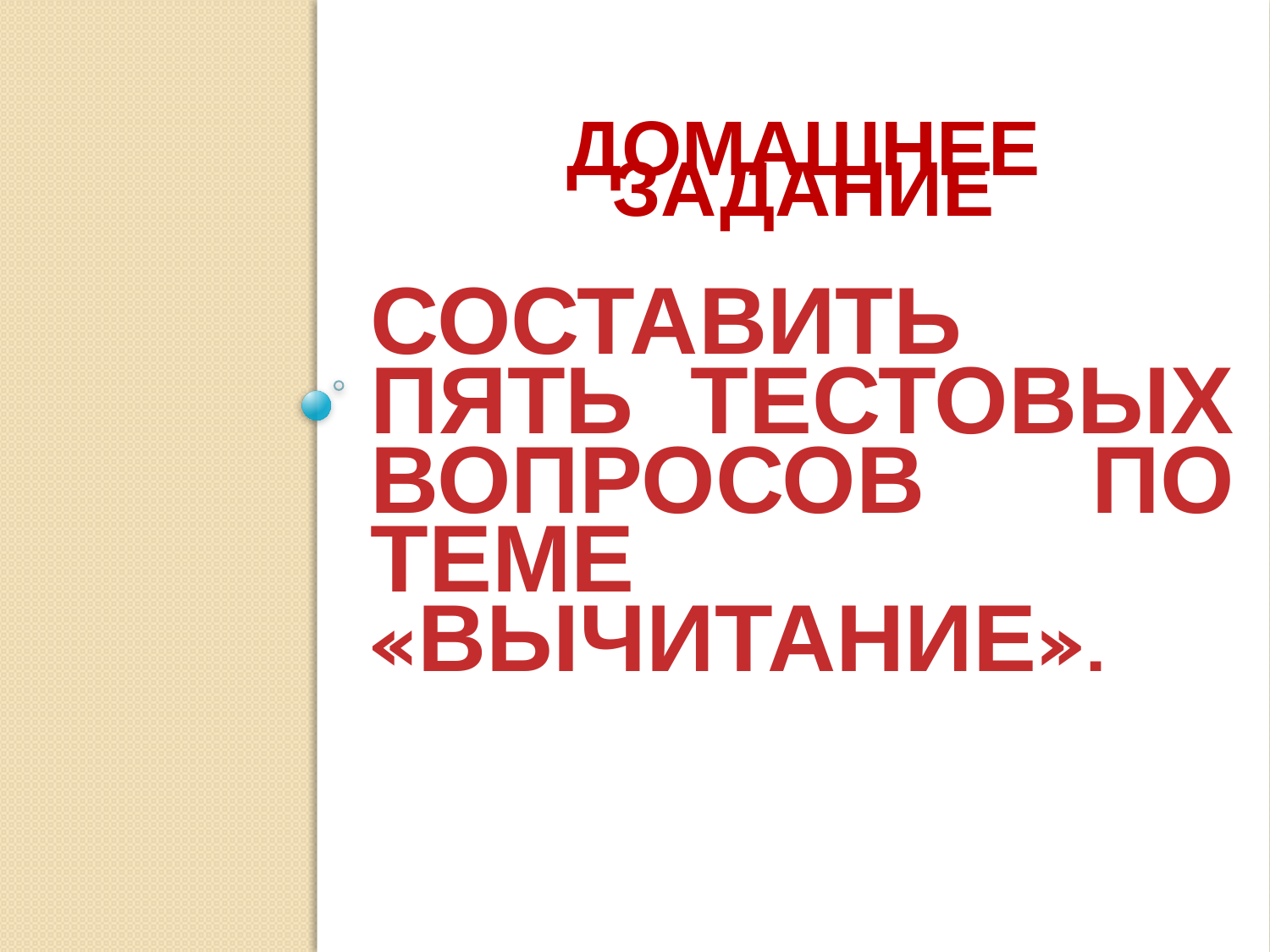

ДОМАШНЕЕ ЗАДАНИЕ
# Составить пять тестовых вопросов по теме «Вычитание».